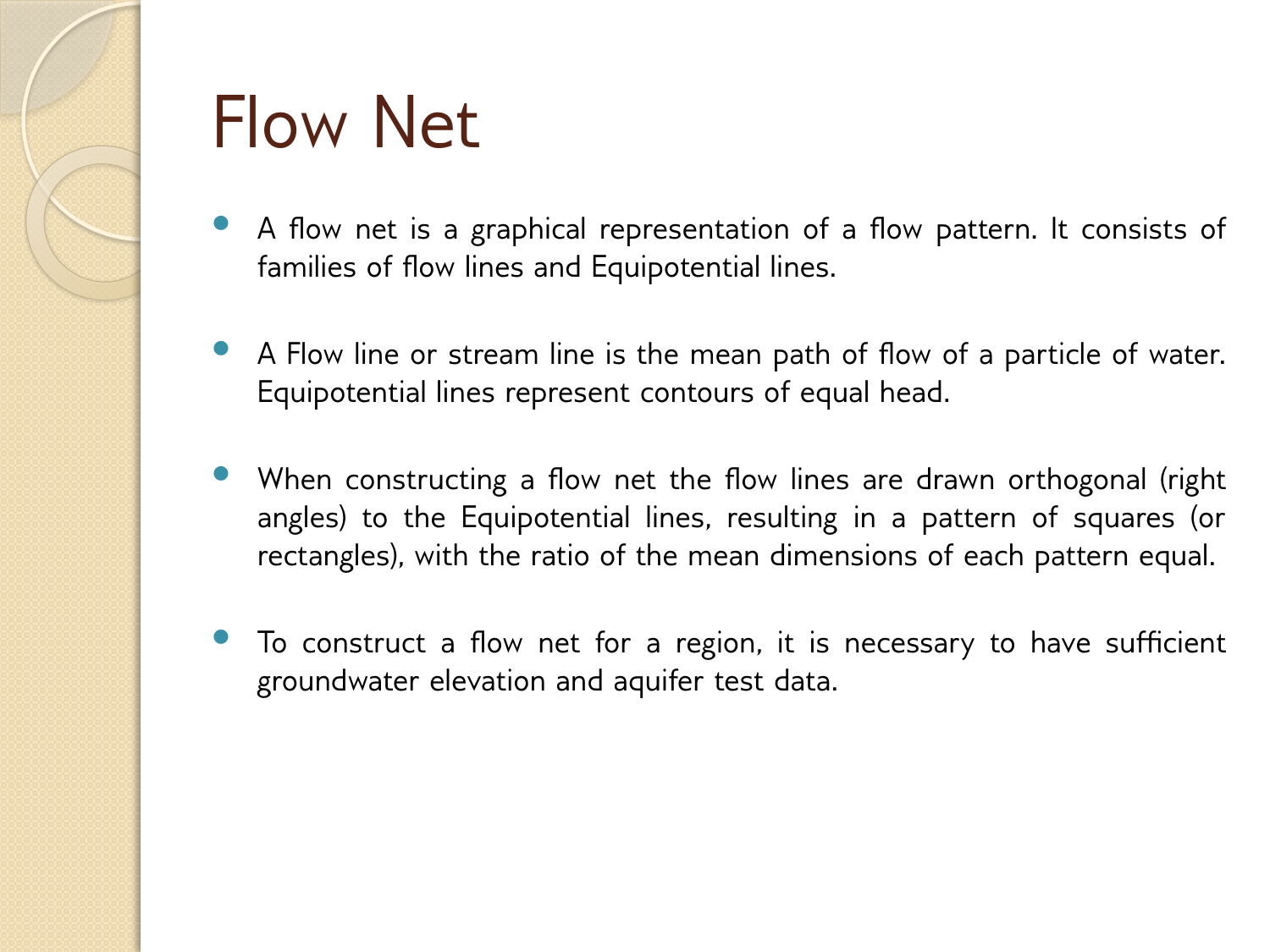

# Flow Net
A flow net is a graphical representation of a flow pattern. It consists of families of flow lines and Equipotential lines.

A Flow line or stream line is the mean path of flow of a particle of water. Equipotential lines represent contours of equal head.

When constructing a flow net the flow lines are drawn orthogonal (right angles) to the Equipotential lines, resulting in a pattern of squares (or rectangles), with the ratio of the mean dimensions of each pattern equal.

To construct a flow net for a region, it is necessary to have sufficient groundwater elevation and aquifer test data.